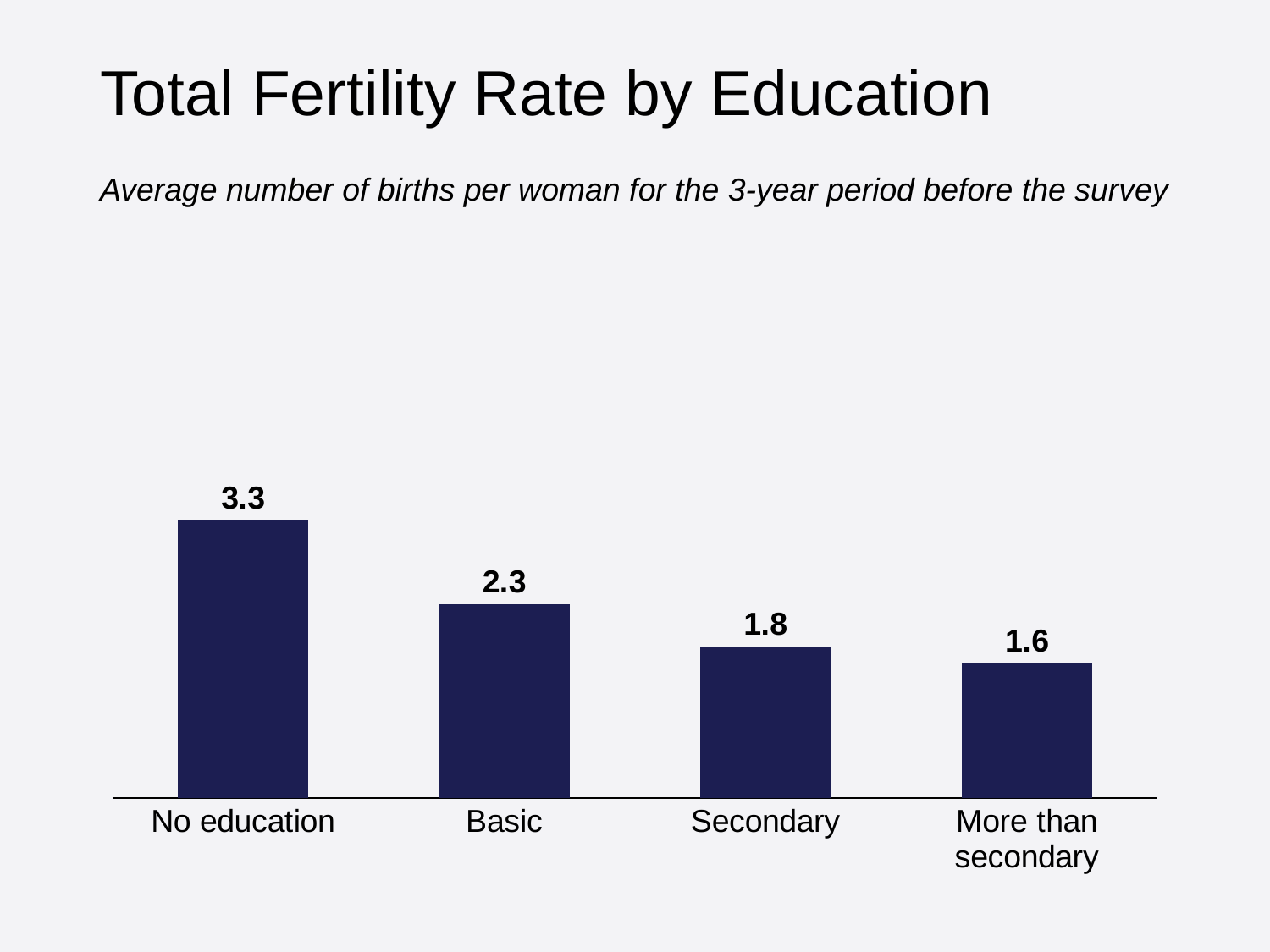

# Total Fertility Rate by Education
Average number of births per woman for the 3-year period before the survey

### Chart

| Category | Column1 |
|---|---|
| No education | 3.3 |
| Basic | 2.3 |
| Secondary | 1.8 |
| More than secondary | 1.6 |